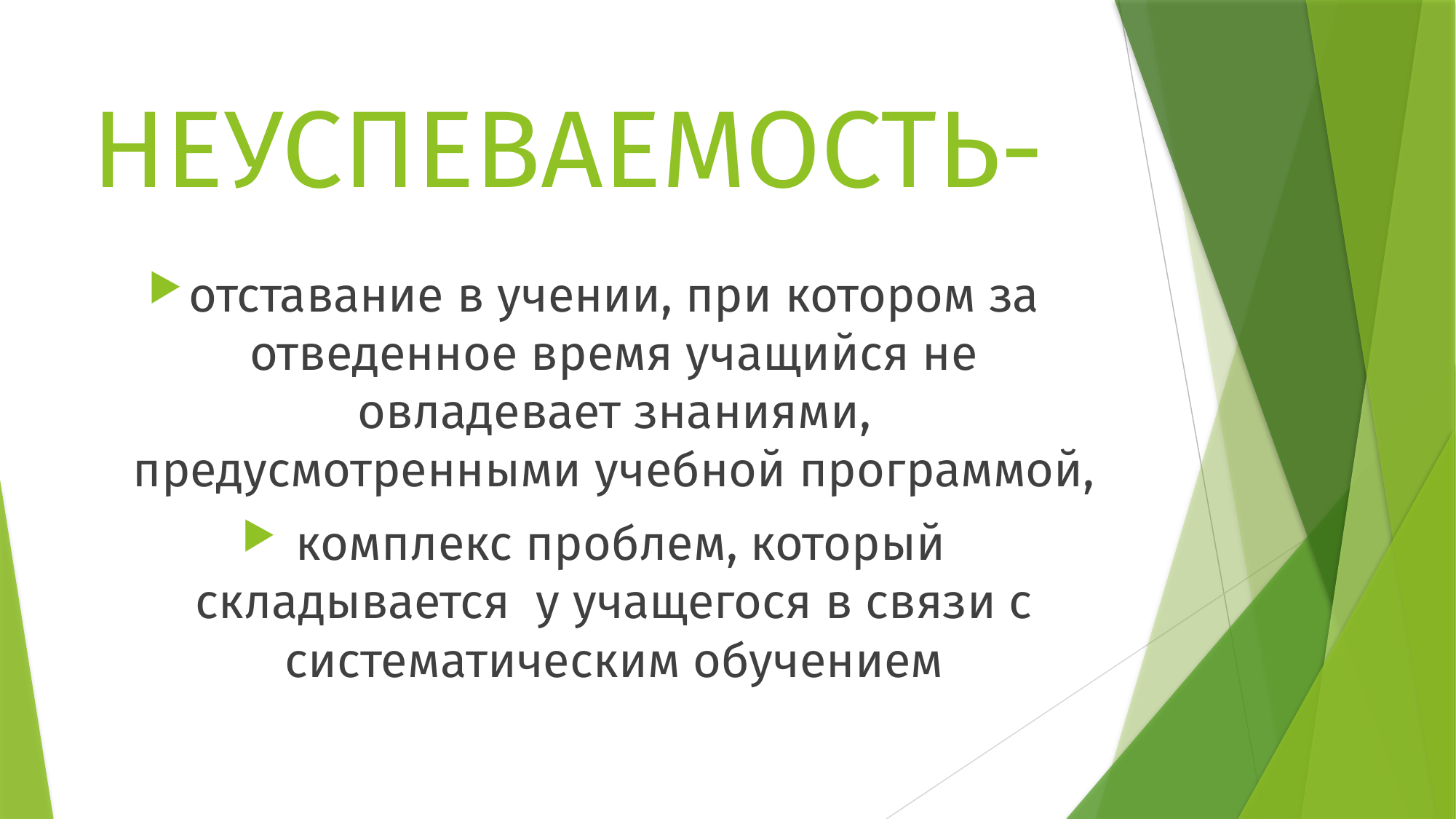

# НЕУСПЕВАЕМОСТЬ-
отставание в учении, при котором за отведенное время учащийся не овладевает знаниями, предусмотренными учебной программой,
 комплекс проблем, который складывается  у учащегося в связи с систематическим обучением